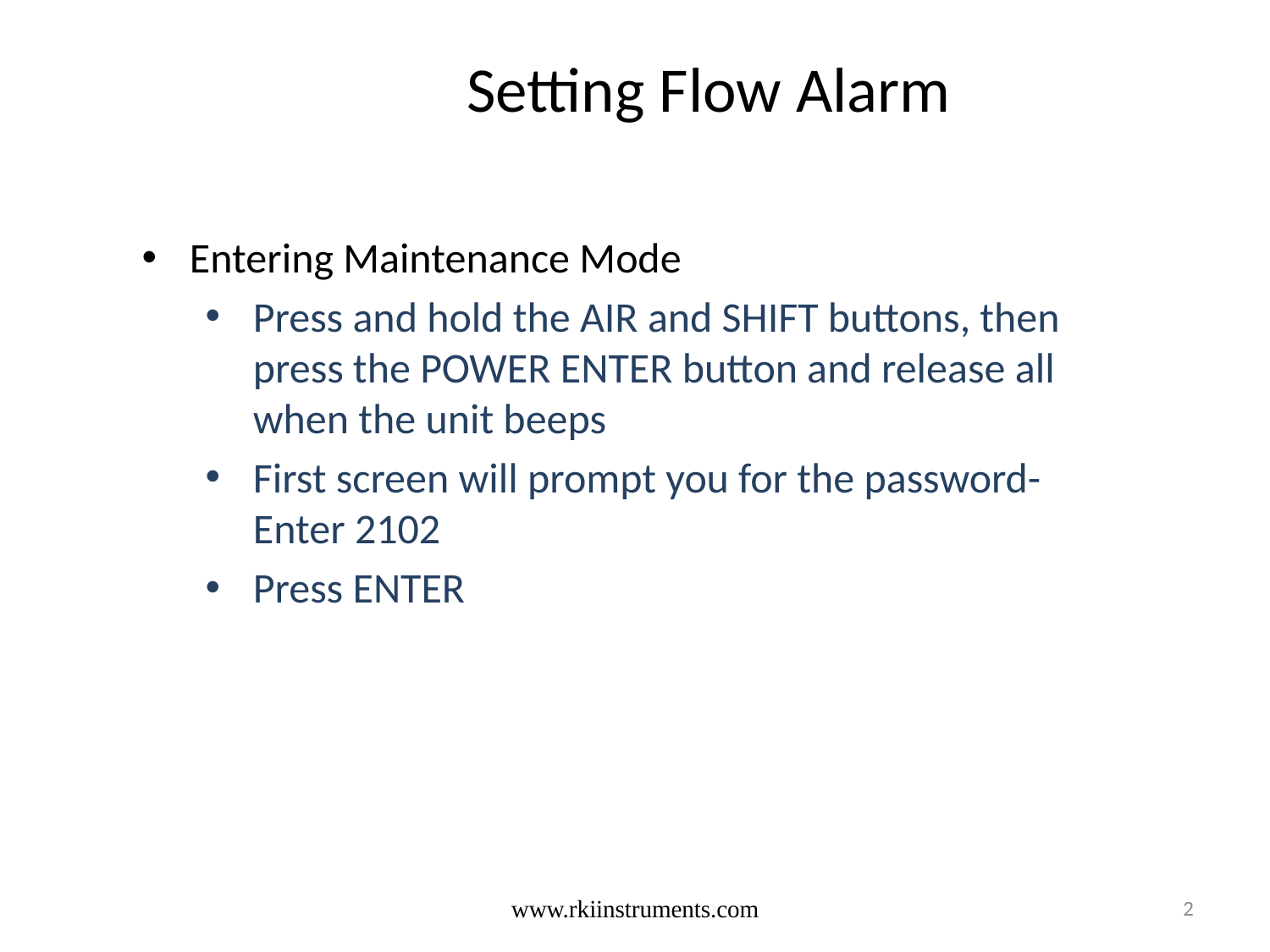

# Setting Flow Alarm
Entering Maintenance Mode
Press and hold the AIR and SHIFT buttons, then press the POWER ENTER button and release all when the unit beeps
First screen will prompt you for the password- Enter 2102
Press ENTER
www.rkiinstruments.com
2